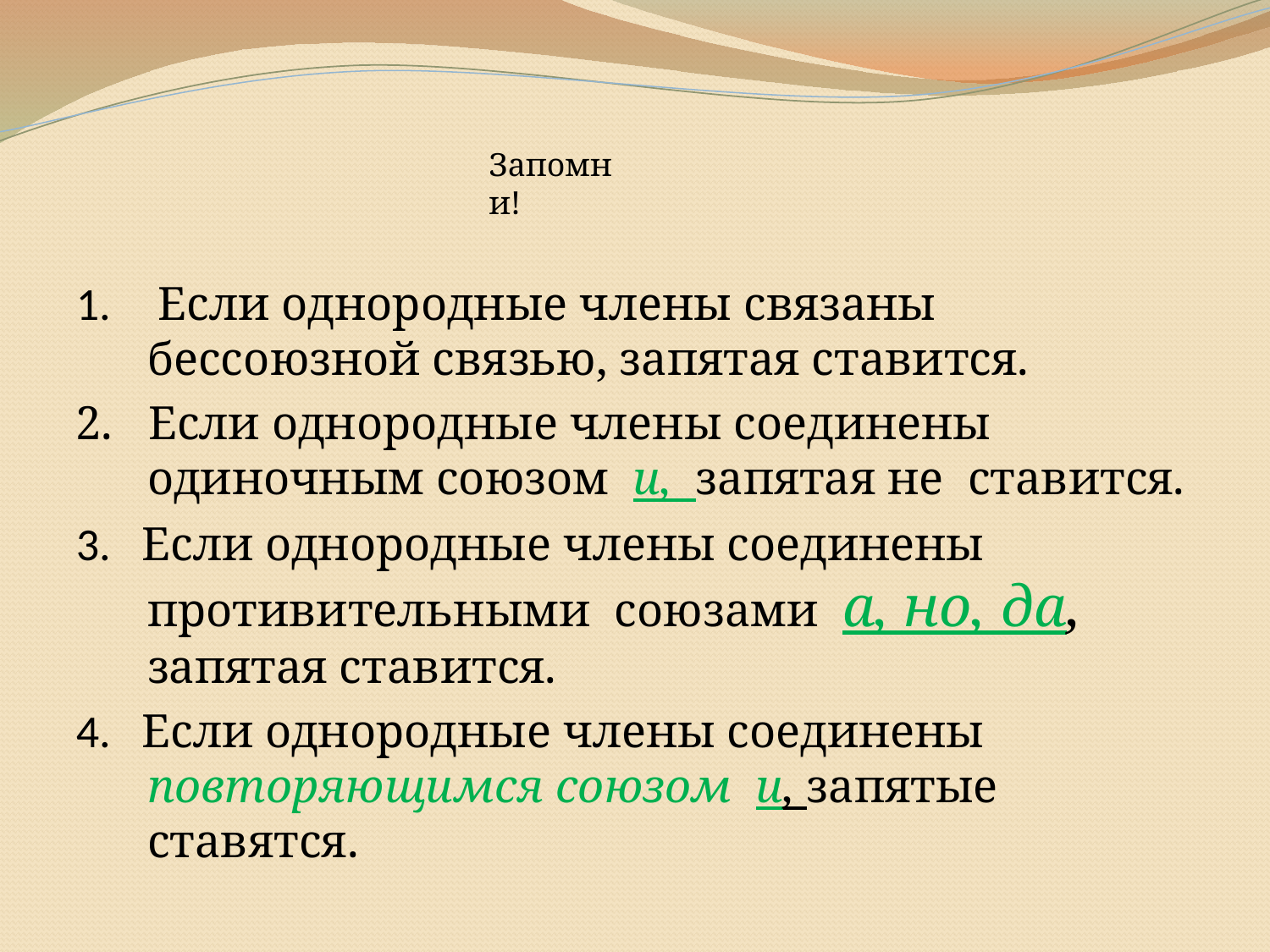

#
Запомни!
1.    Если однородные члены связаны бессоюзной связью, запятая ставится.
2.   Если однородные члены соединены одиночным союзом  и,  запятая не  ставится.
3.   Если однородные члены соединены противительными  союзами  а, но, да, запятая ставится.
4.   Если однородные члены соединены повторяющимся союзом  и, запятые  ставятся.